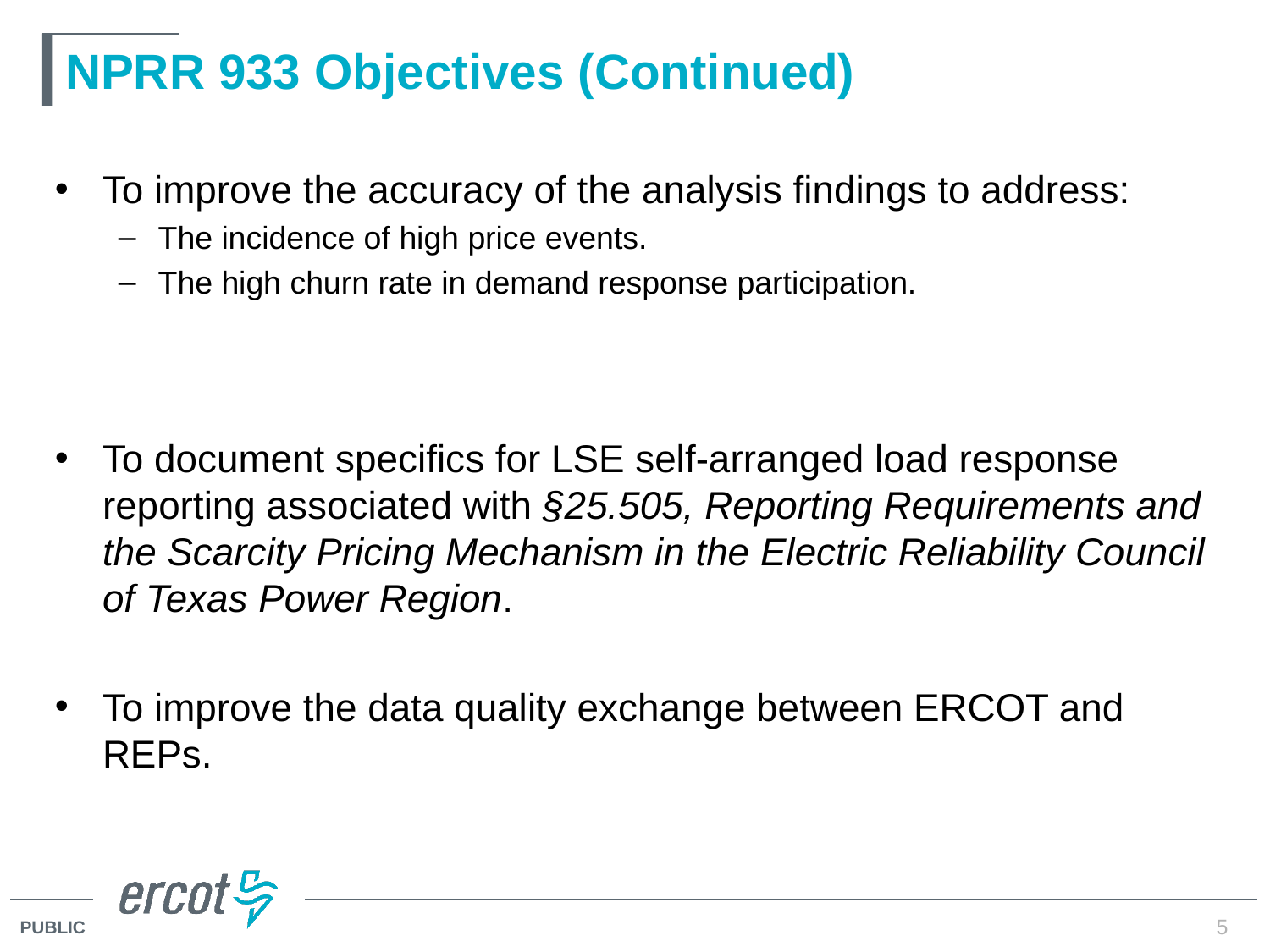

# NPRR 933 Objectives (Continued)
To improve the accuracy of the analysis findings to address:
The incidence of high price events.
The high churn rate in demand response participation.

To document specifics for LSE self-arranged load response reporting associated with §25.505, Reporting Requirements and the Scarcity Pricing Mechanism in the Electric Reliability Council of Texas Power Region.

To improve the data quality exchange between ERCOT and REPs.
5